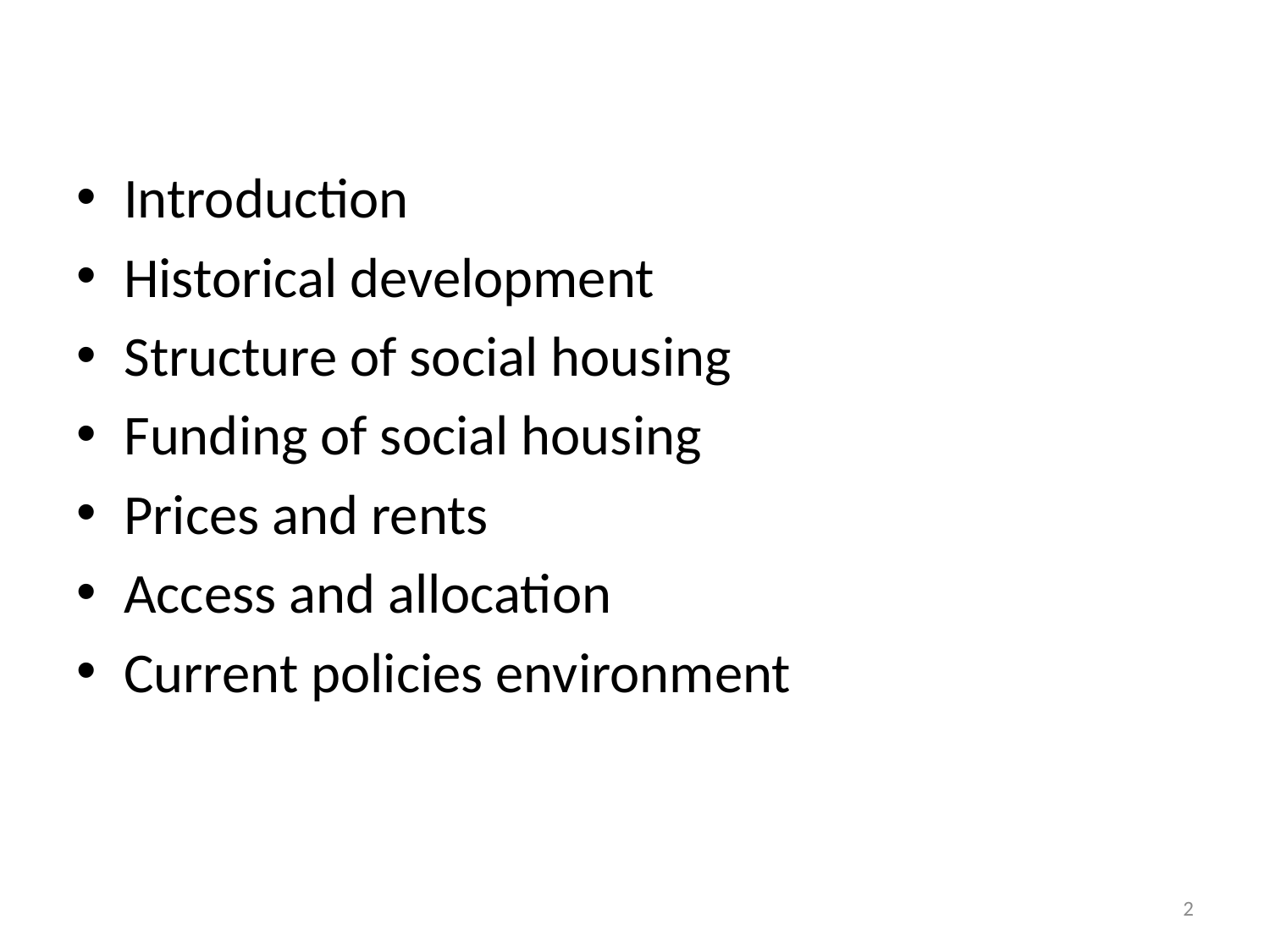

Introduction
Historical development
Structure of social housing
Funding of social housing
Prices and rents
Access and allocation
Current policies environment

2